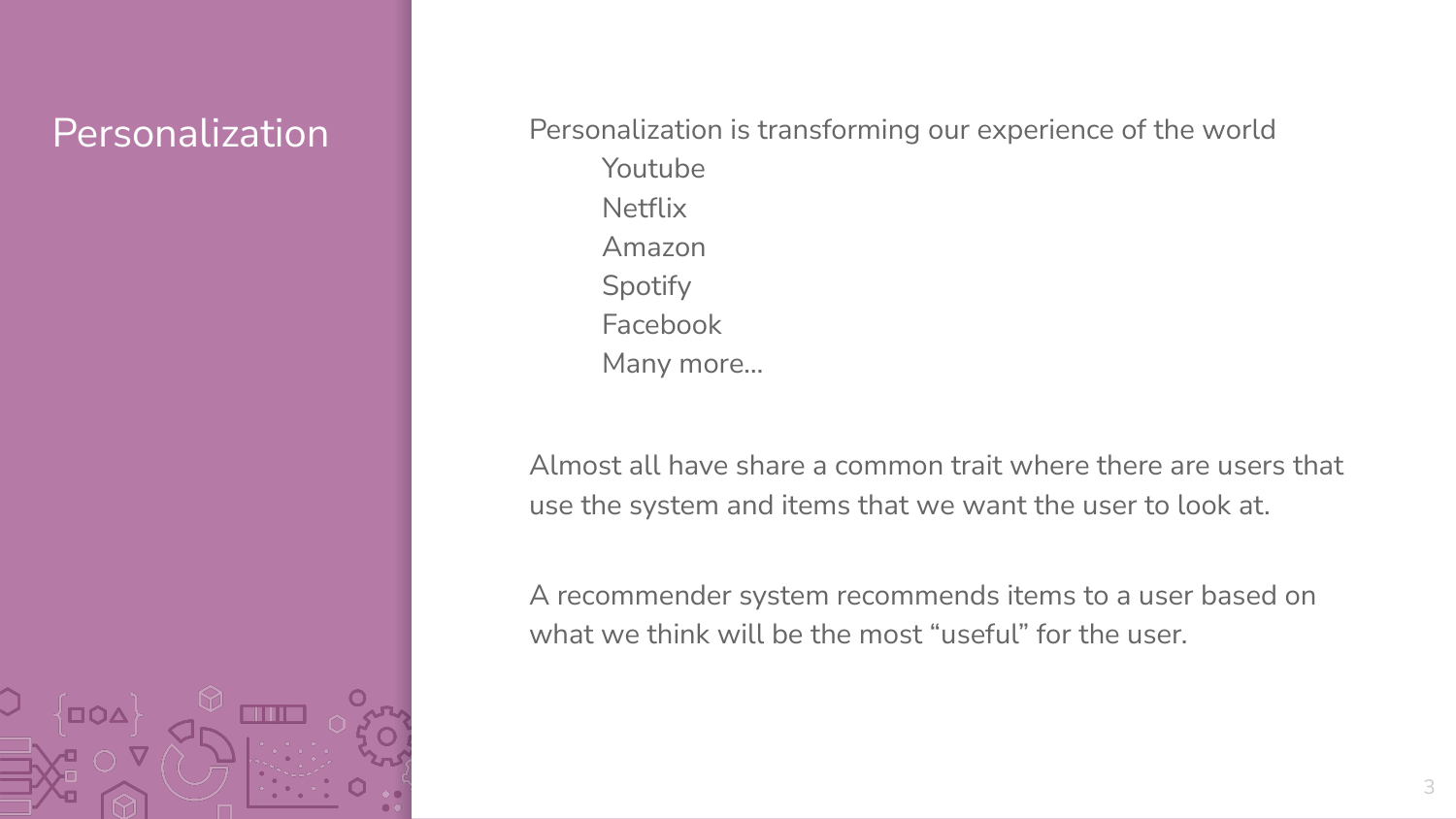

# Personalization
Personalization is transforming our experience of the world
Youtube
Netflix
Amazon
Spotify
Facebook
Many more…

Almost all have share a common trait where there are users that use the system and items that we want the user to look at.
A recommender system recommends items to a user based on what we think will be the most “useful” for the user.
3